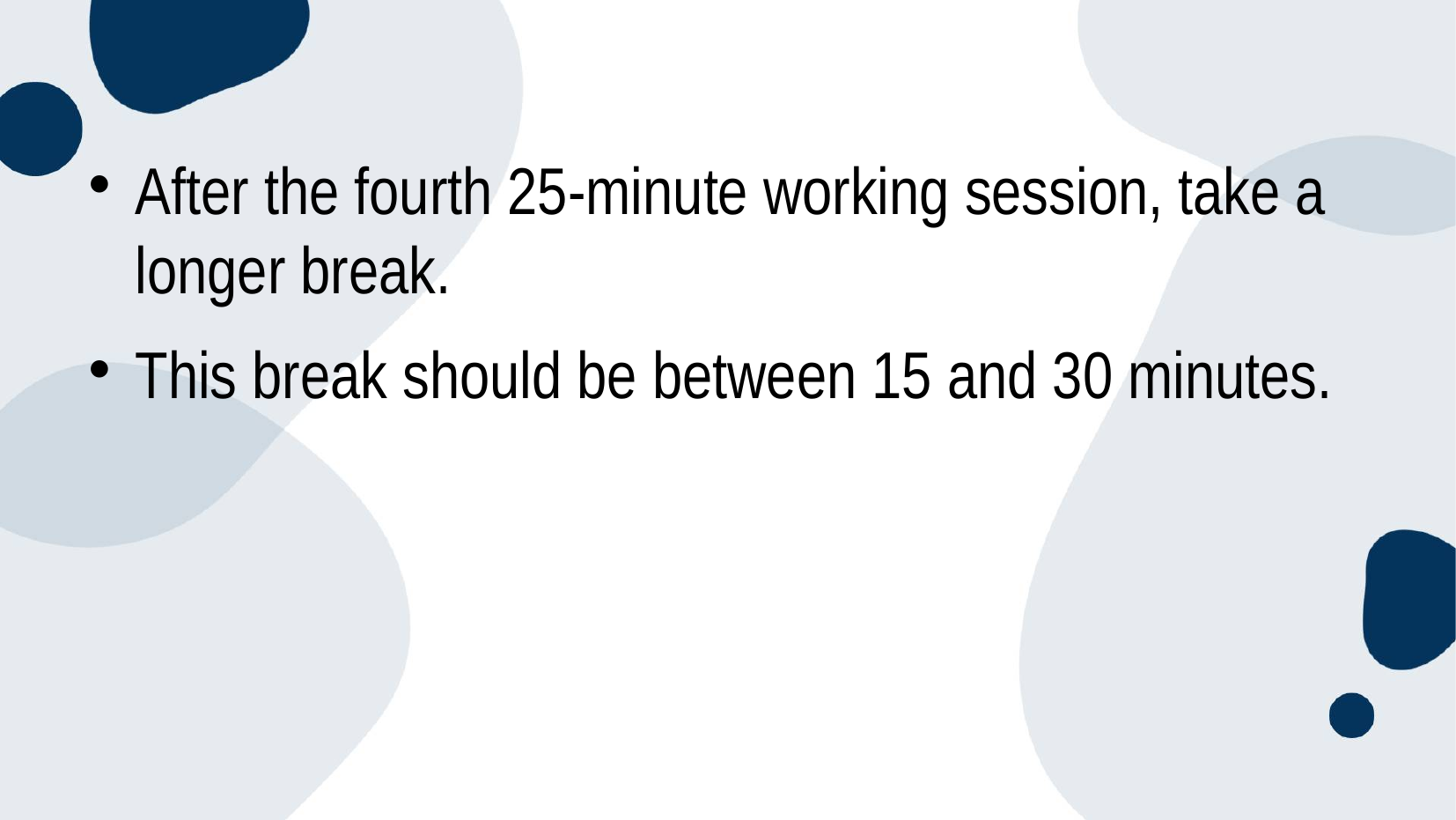

After the fourth 25-minute working session, take a longer break.
This break should be between 15 and 30 minutes.